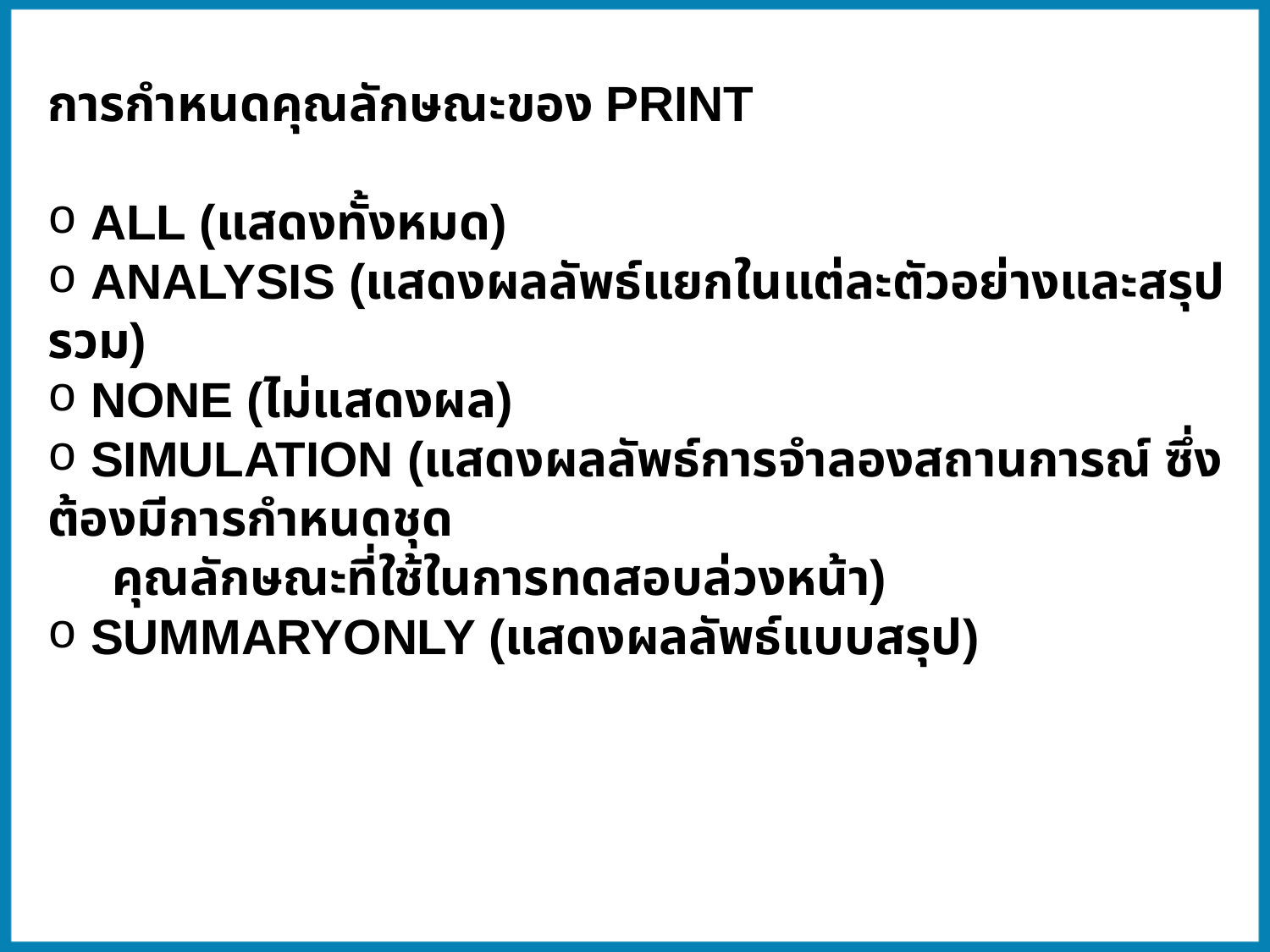

การกำหนดคุณลักษณะของ PRINT

 ALL (แสดงทั้งหมด)
 ANALYSIS (แสดงผลลัพธ์แยกในแต่ละตัวอย่างและสรุปรวม)
 NONE (ไม่แสดงผล)
 SIMULATION (แสดงผลลัพธ์การจำลองสถานการณ์ ซึ่งต้องมีการกำหนดชุด
     คุณลักษณะที่ใช้ในการทดสอบล่วงหน้า)
 SUMMARYONLY (แสดงผลลัพธ์แบบสรุป)